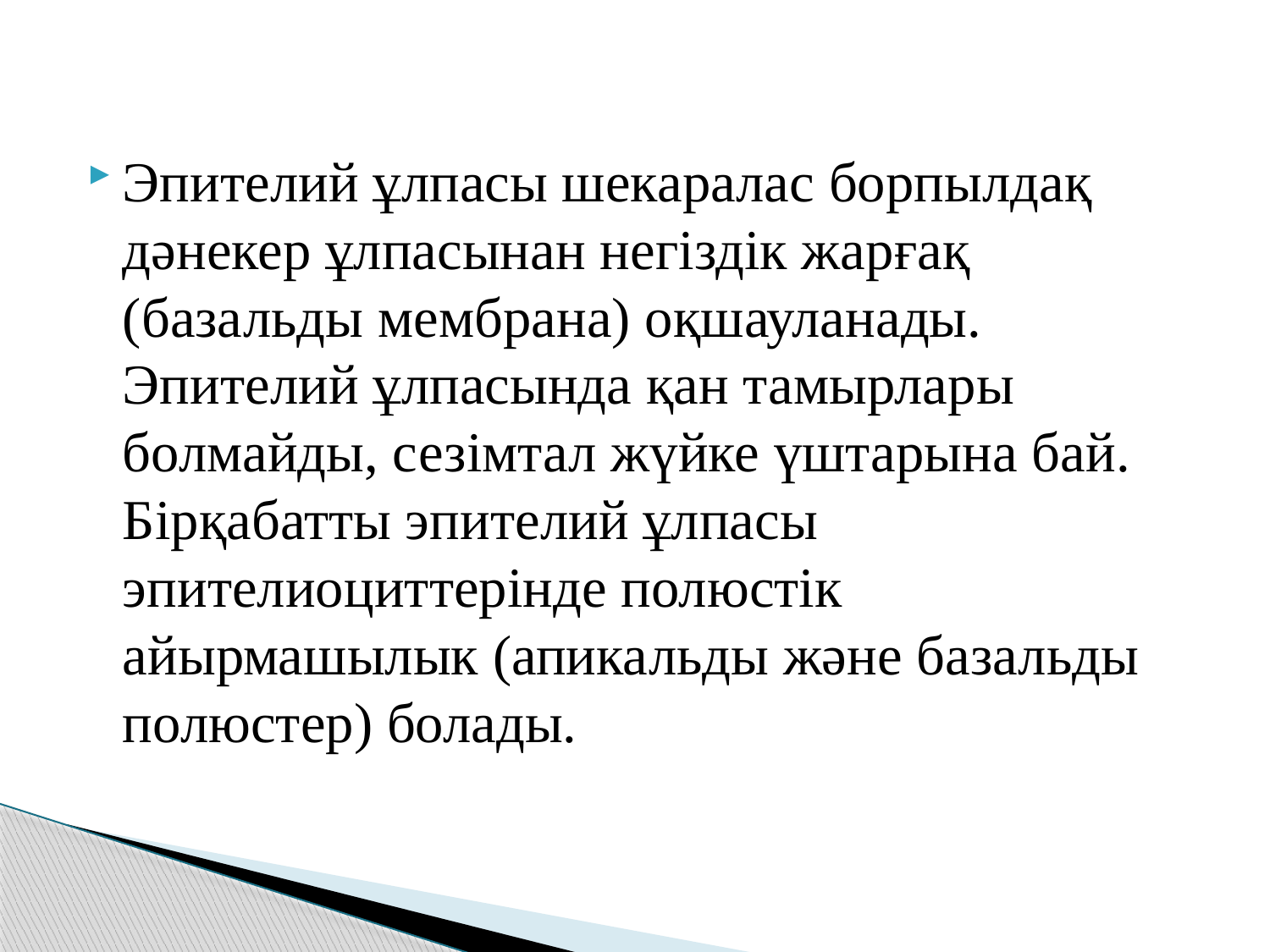

Эпителий ұлпасы шекаралас борпылдақ дәнекер ұлпасынан негіздік жарғақ (базальды мембрана) оқшауланады. Эпителий ұлпасында қан тамырлары болмайды, сезімтал жүйке үштарына бай. Бірқабатты эпителий ұлпасы эпителиоциттерінде полюстік айырмашылык (апикальды және базальды полюстер) болады.